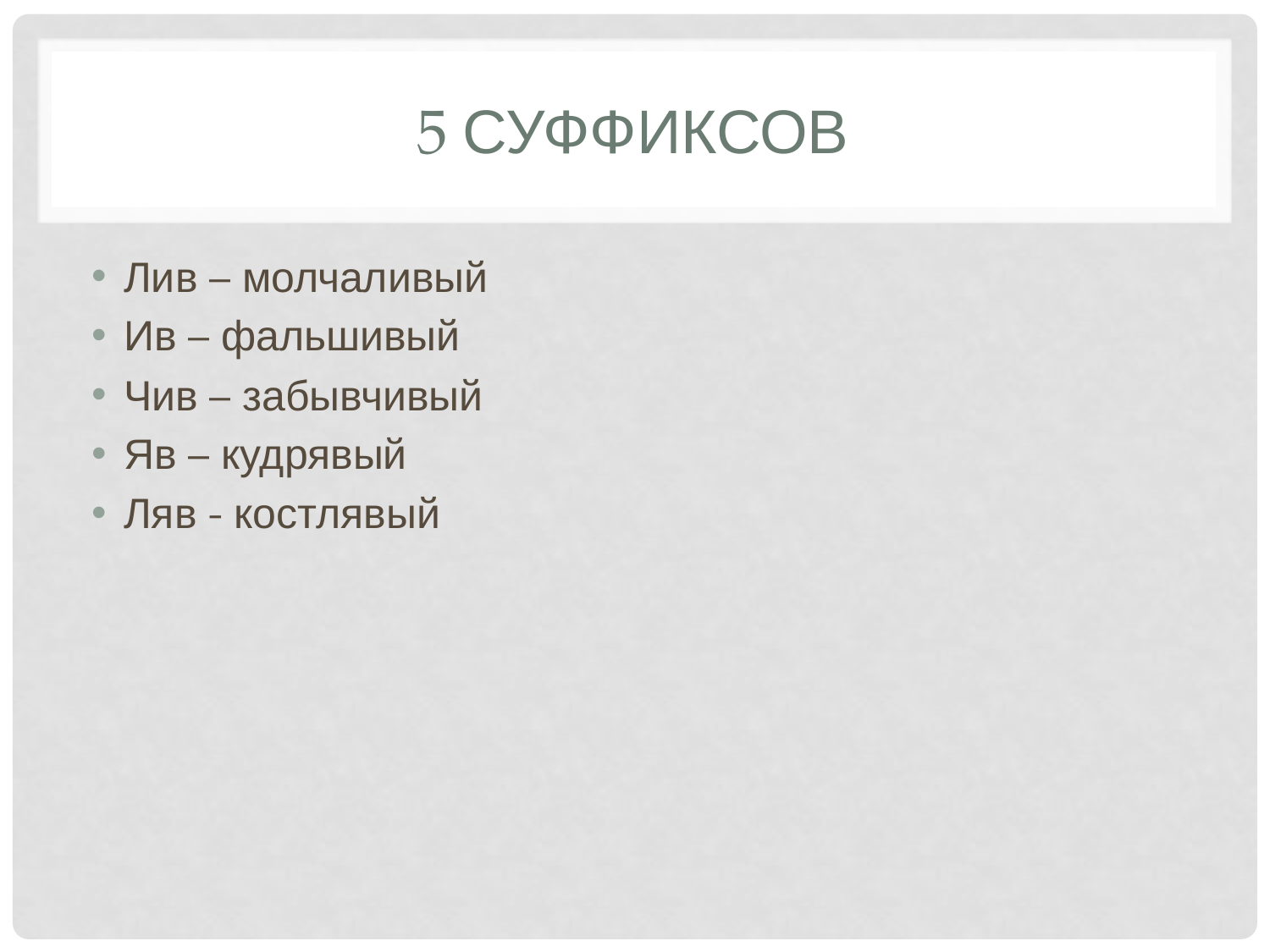

# 5 суффиксов
Лив – молчаливый
Ив – фальшивый
Чив – забывчивый
Яв – кудрявый
Ляв - костлявый